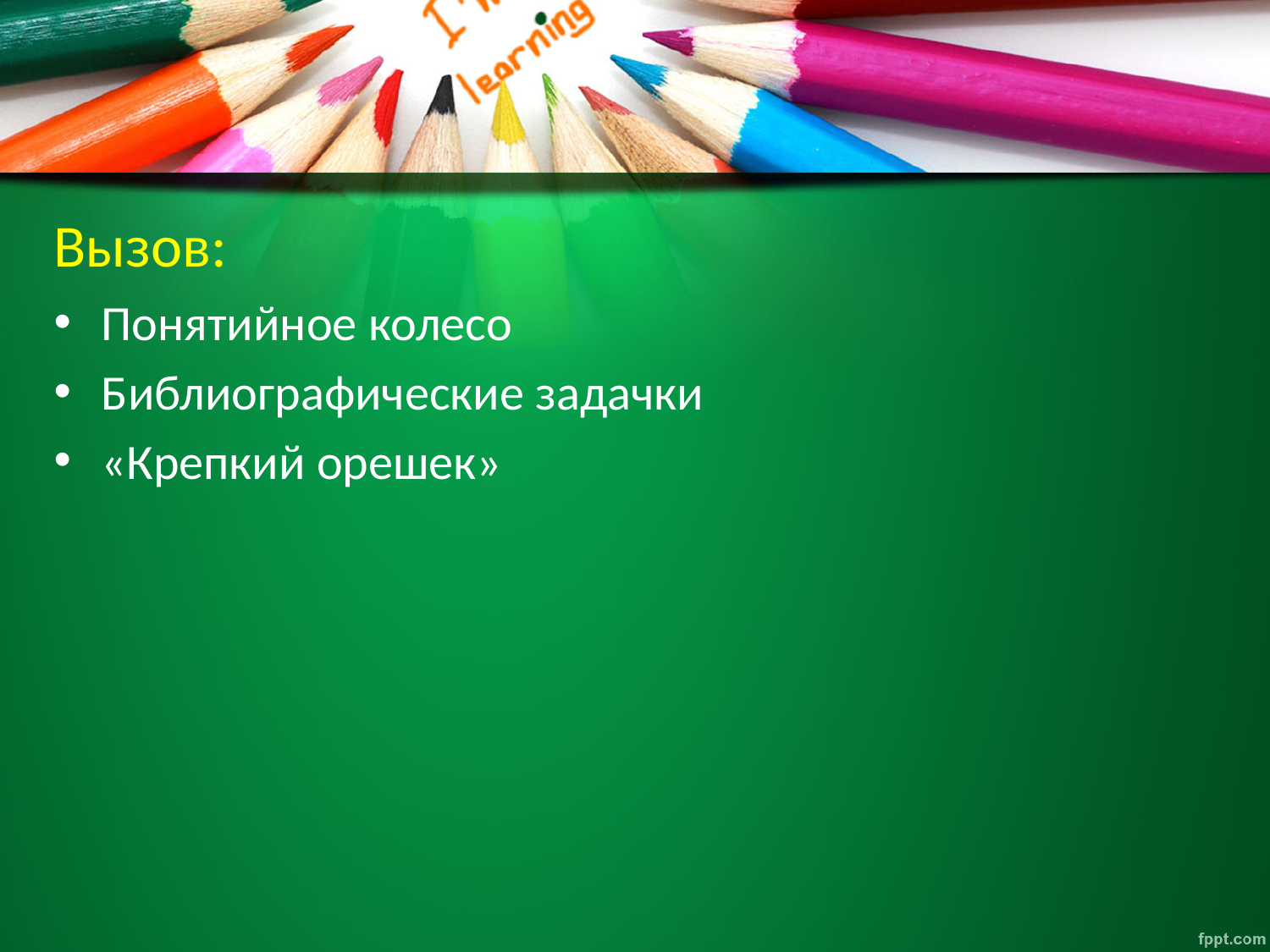

# Вызов:
Понятийное колесо
Библиографические задачки
«Крепкий орешек»